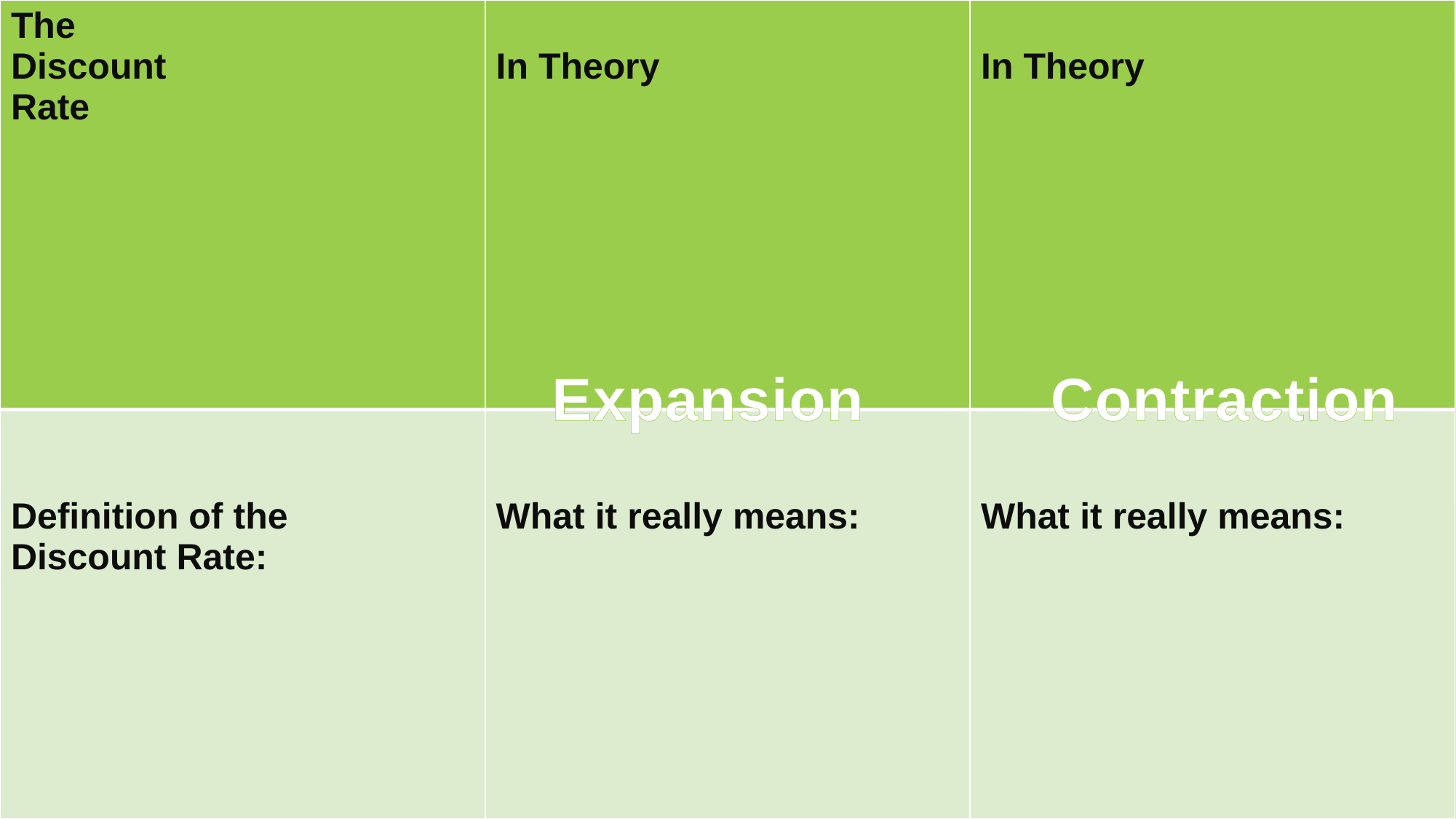

| The Discount Rate | In Theory | In Theory |
| --- | --- | --- |
| Definition of the Discount Rate: | What it really means: | What it really means: |
Expansion
Contraction